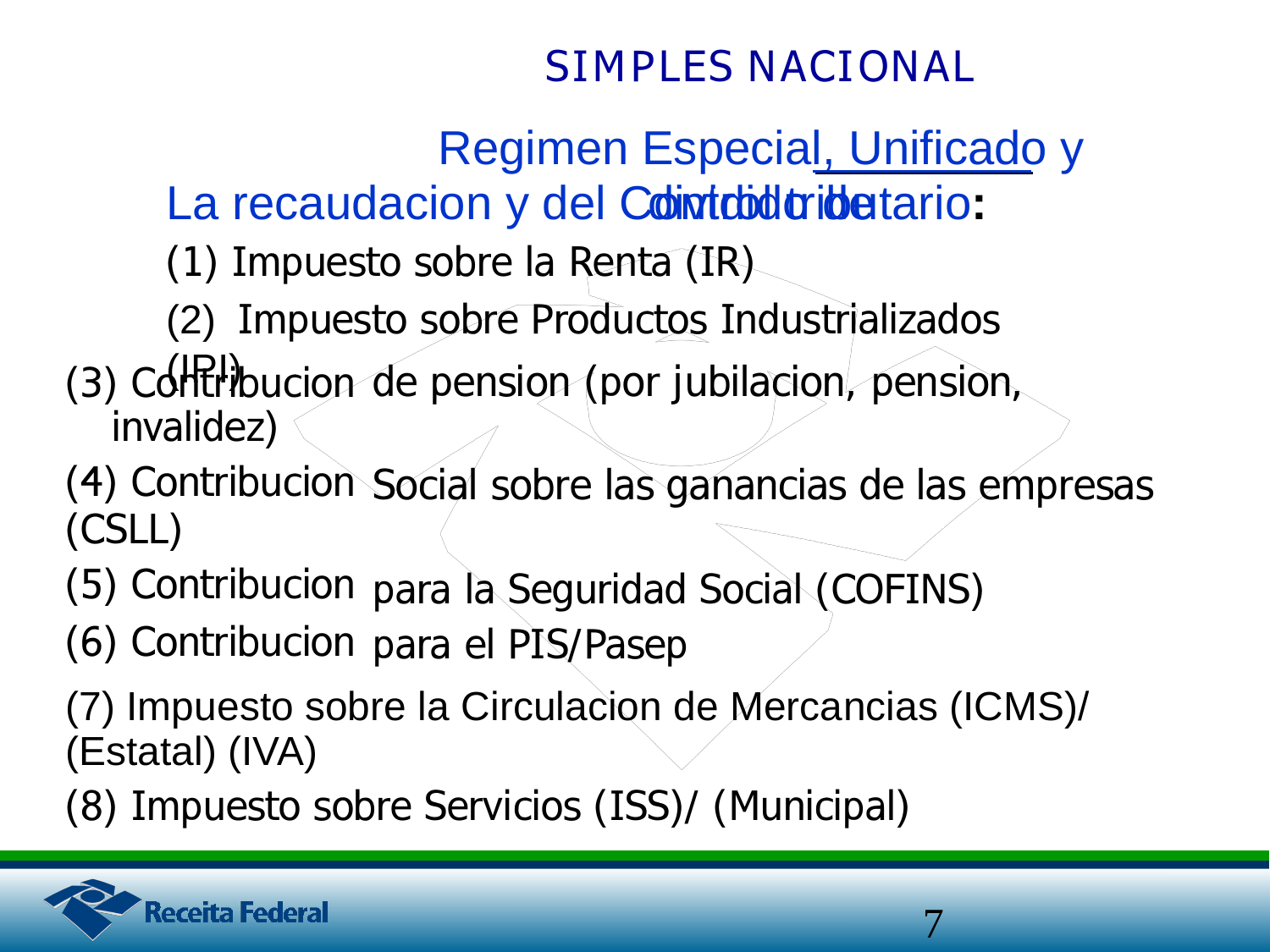

SIMPLES NACIONAL
Regimen Especial, Unificado y dividido de

La recaudacion y del Control tributario:
(1) Impuesto sobre la Renta (IR)
(2)  Impuesto sobre Productos Industrializados  (IPI)

(3) Contribucion   invalidez)
(4) Contribucion
(CSLL)
(5) Contribucion
(6) Contribucion
de pension (por jubilacion, pension,
Social sobre las ganancias de las empresas
para la Seguridad Social (COFINS)
para el PIS/Pasep
(7) Impuesto sobre la Circulacion de Mercancias (ICMS)/
(Estatal) (IVA)
(8) Impuesto sobre Servicios (ISS)/ (Municipal)

7